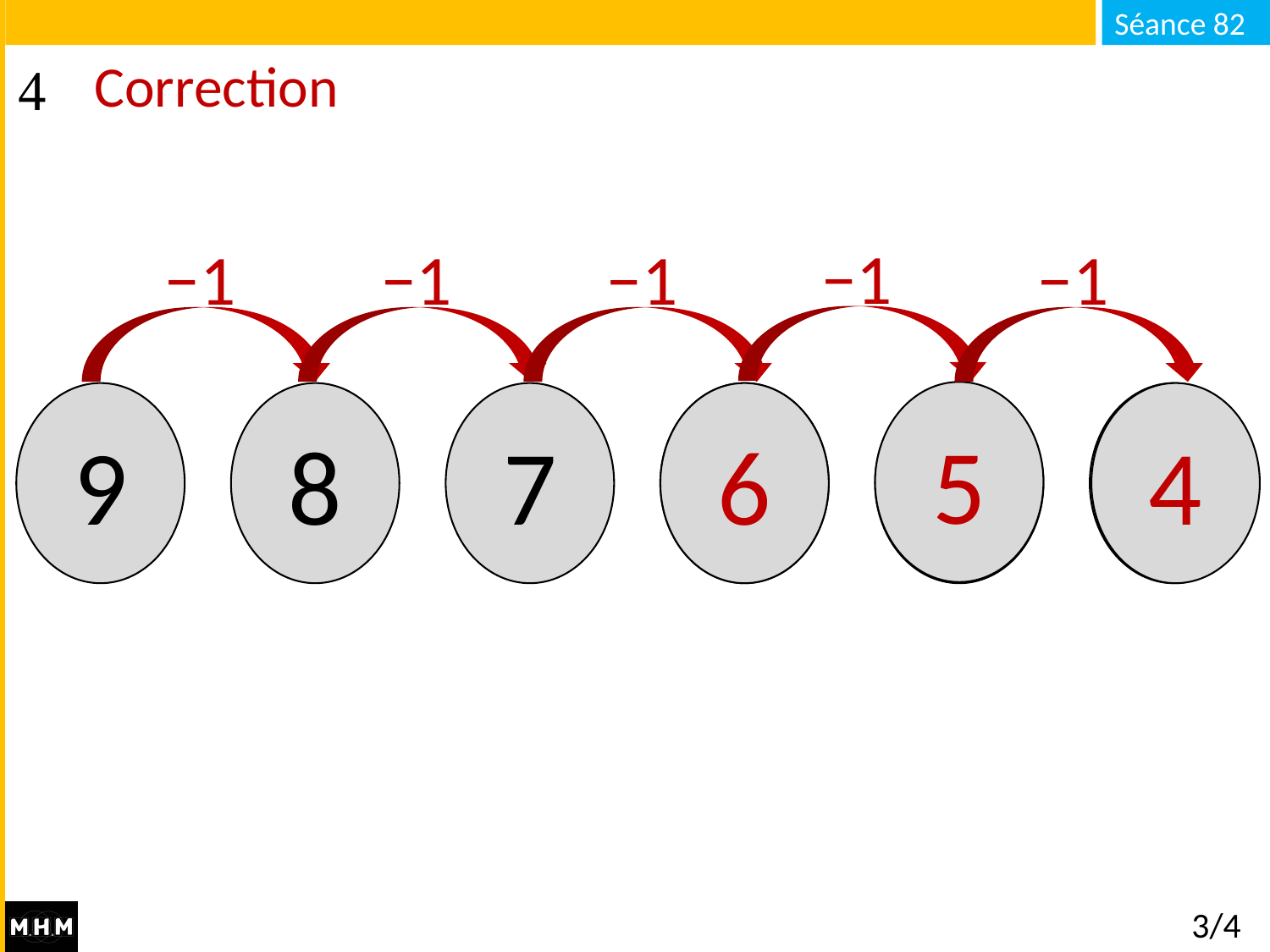

# Correction
−1

−1

−1

−1

−1

5
9
8
7
…
6
…
…
4
3/4